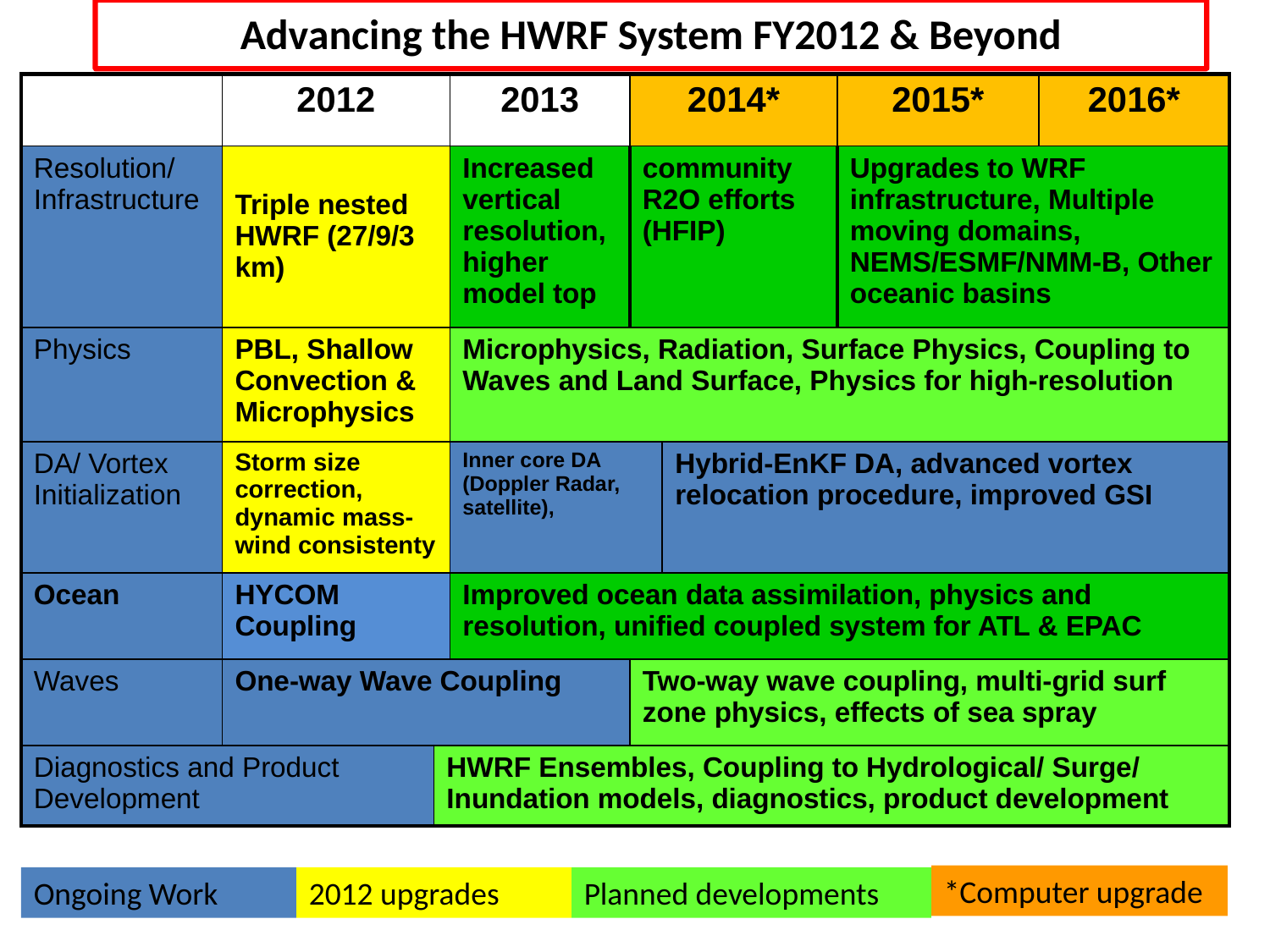

Advancing the HWRF System FY2012 & Beyond
|  | 2012 |  | 2013 | 2014\* |  | 2015\* | 2016\* |
| --- | --- | --- | --- | --- | --- | --- | --- |
| Resolution/ Infrastructure | Triple nested HWRF (27/9/3 km) |  | Increased vertical resolution, higher model top | community R2O efforts (HFIP) |  | Upgrades to WRF infrastructure, Multiple moving domains, NEMS/ESMF/NMM-B, Other oceanic basins |  |
| Physics | PBL, Shallow Convection & Microphysics |  | Microphysics, Radiation, Surface Physics, Coupling to Waves and Land Surface, Physics for high-resolution |  |  |  |  |
| DA/ Vortex Initialization | Storm size correction, dynamic mass-wind consistenty |  | Inner core DA (Doppler Radar, satellite), |  | Hybrid-EnKF DA, advanced vortex relocation procedure, improved GSI |  |  |
| Ocean | HYCOM Coupling |  | Improved ocean data assimilation, physics and resolution, unified coupled system for ATL & EPAC |  |  |  |  |
| Waves | One-way Wave Coupling |  |  | Two-way wave coupling, multi-grid surf zone physics, effects of sea spray |  |  |  |
| Diagnostics and Product Development |  | HWRF Ensembles, Coupling to Hydrological/ Surge/ Inundation models, diagnostics, product development |  |  |  |  |  |

.

*Computer upgrade
Ongoing Work
2012 upgrades
Planned developments